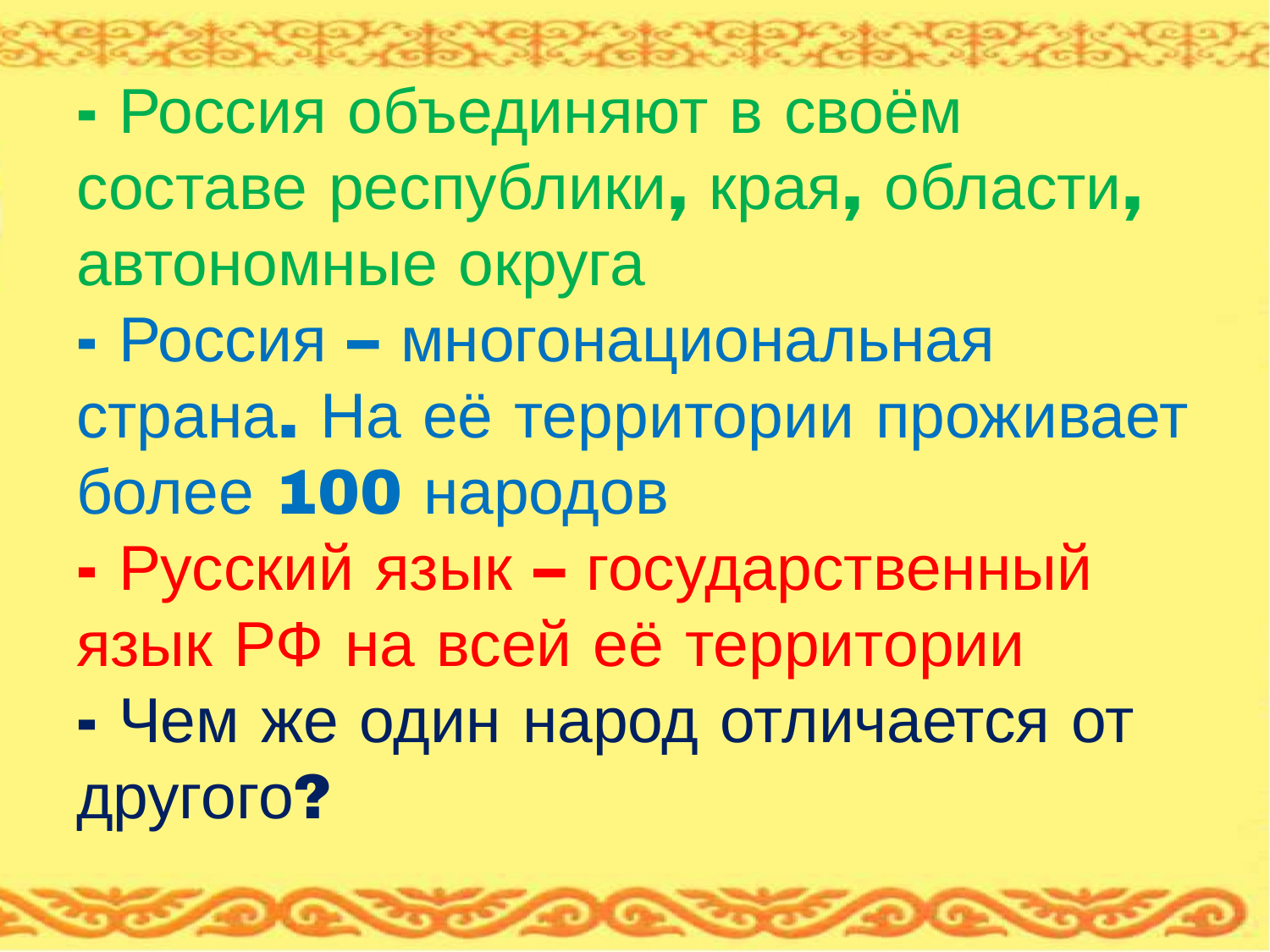

# - Россия объединяют в своём составе республики, края, области, автономные округа - Россия – многонациональная страна. На её территории проживает более 100 народов - Русский язык – государственный язык РФ на всей её территории - Чем же один народ отличается от другого?